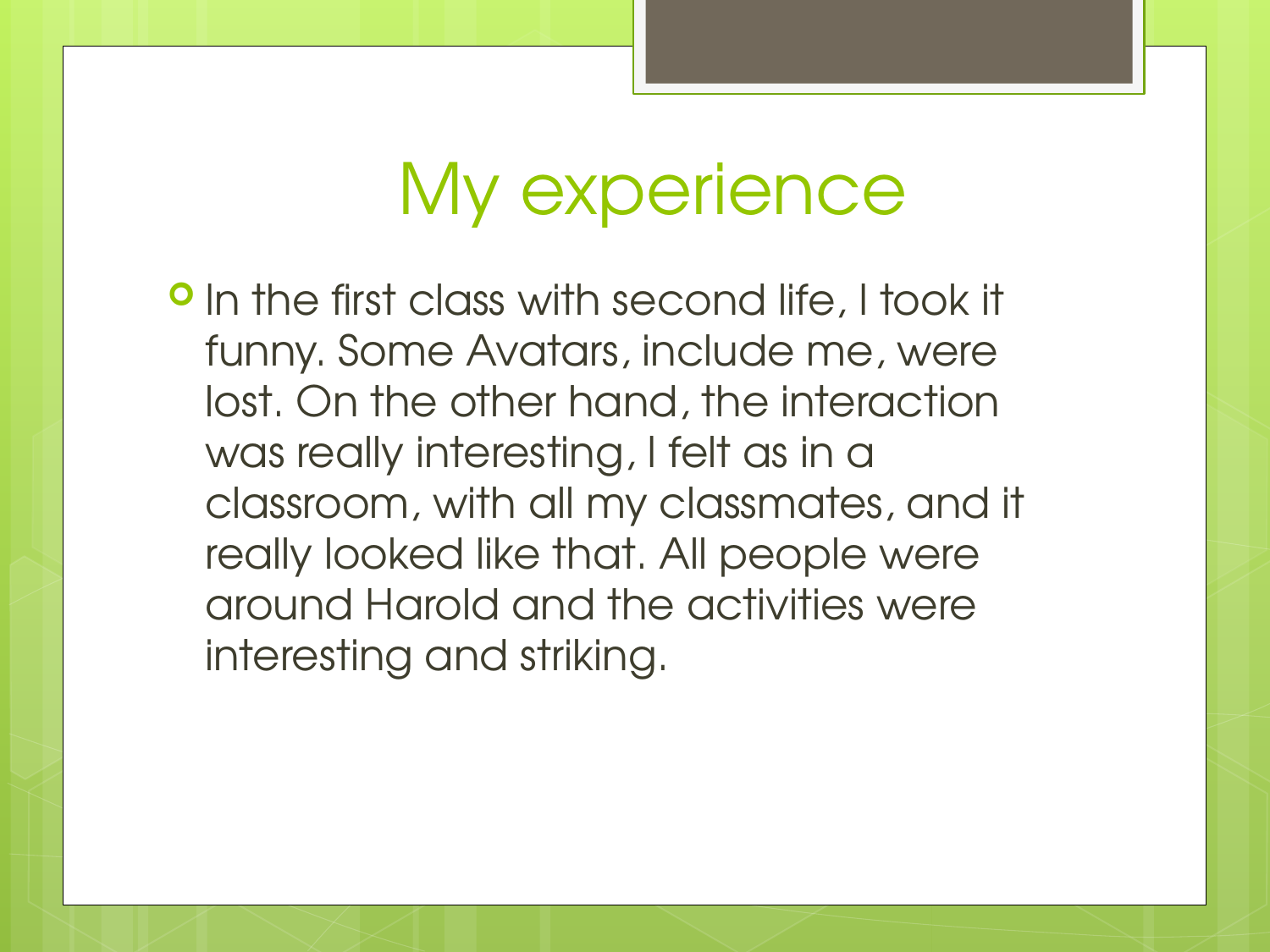

# My experience
In the first class with second life, I took it funny. Some Avatars, include me, were lost. On the other hand, the interaction was really interesting, I felt as in a classroom, with all my classmates, and it really looked like that. All people were around Harold and the activities were interesting and striking.